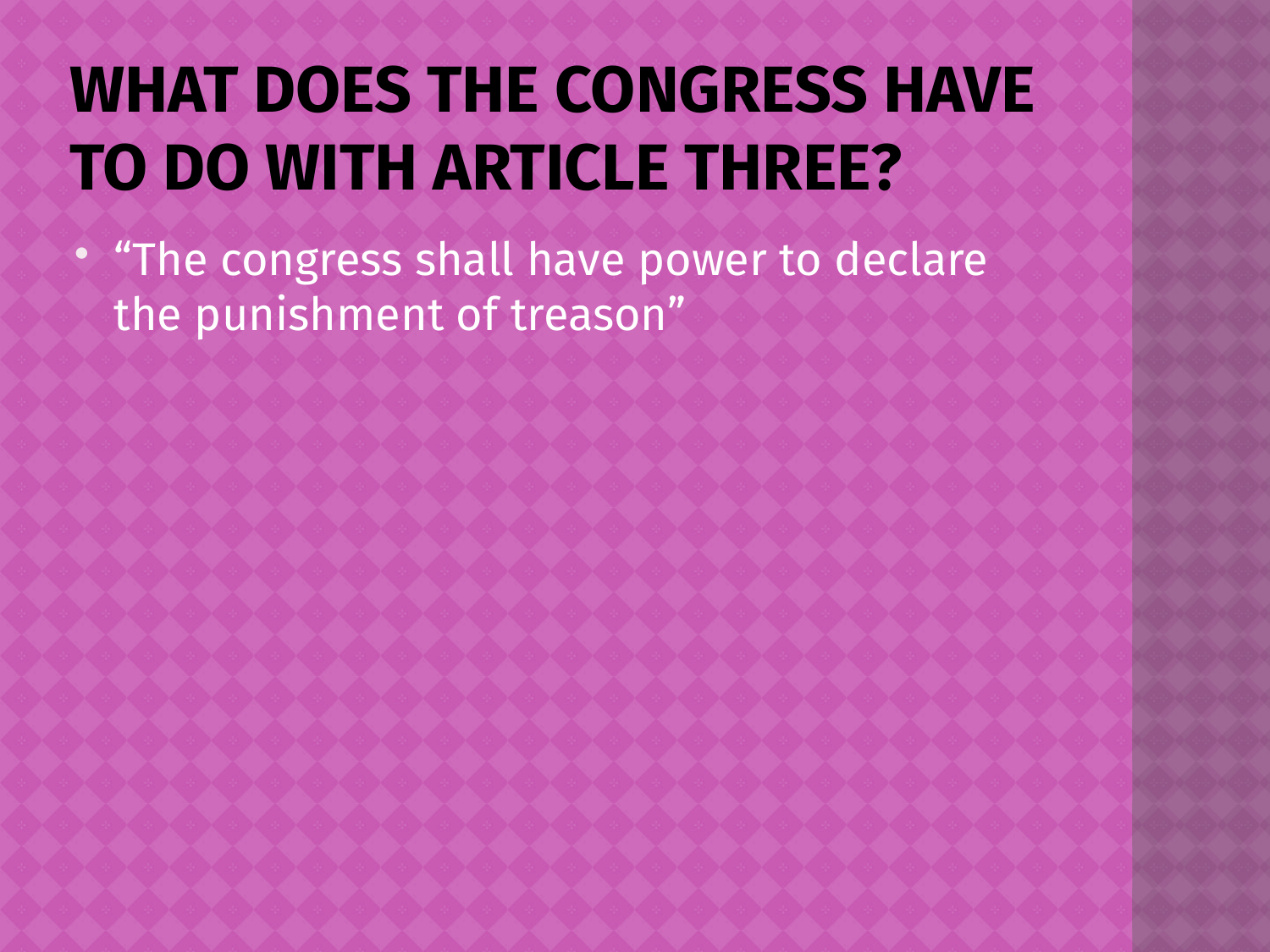

# What does the congress have to do with article three?
“The congress shall have power to declare the punishment of treason”